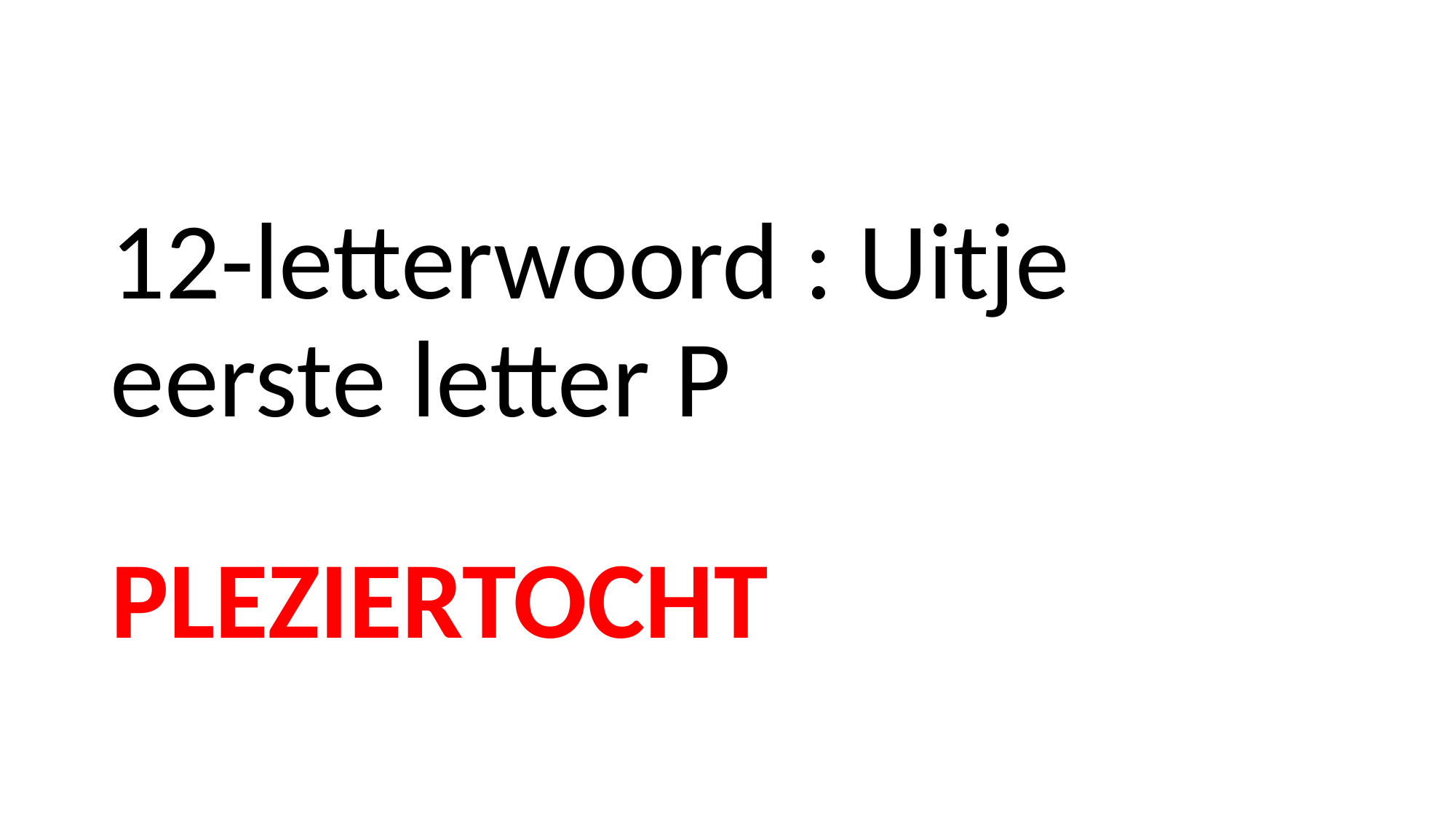

# 12-letterwoord : Uitje eerste letter P
PLEZIERTOCHT